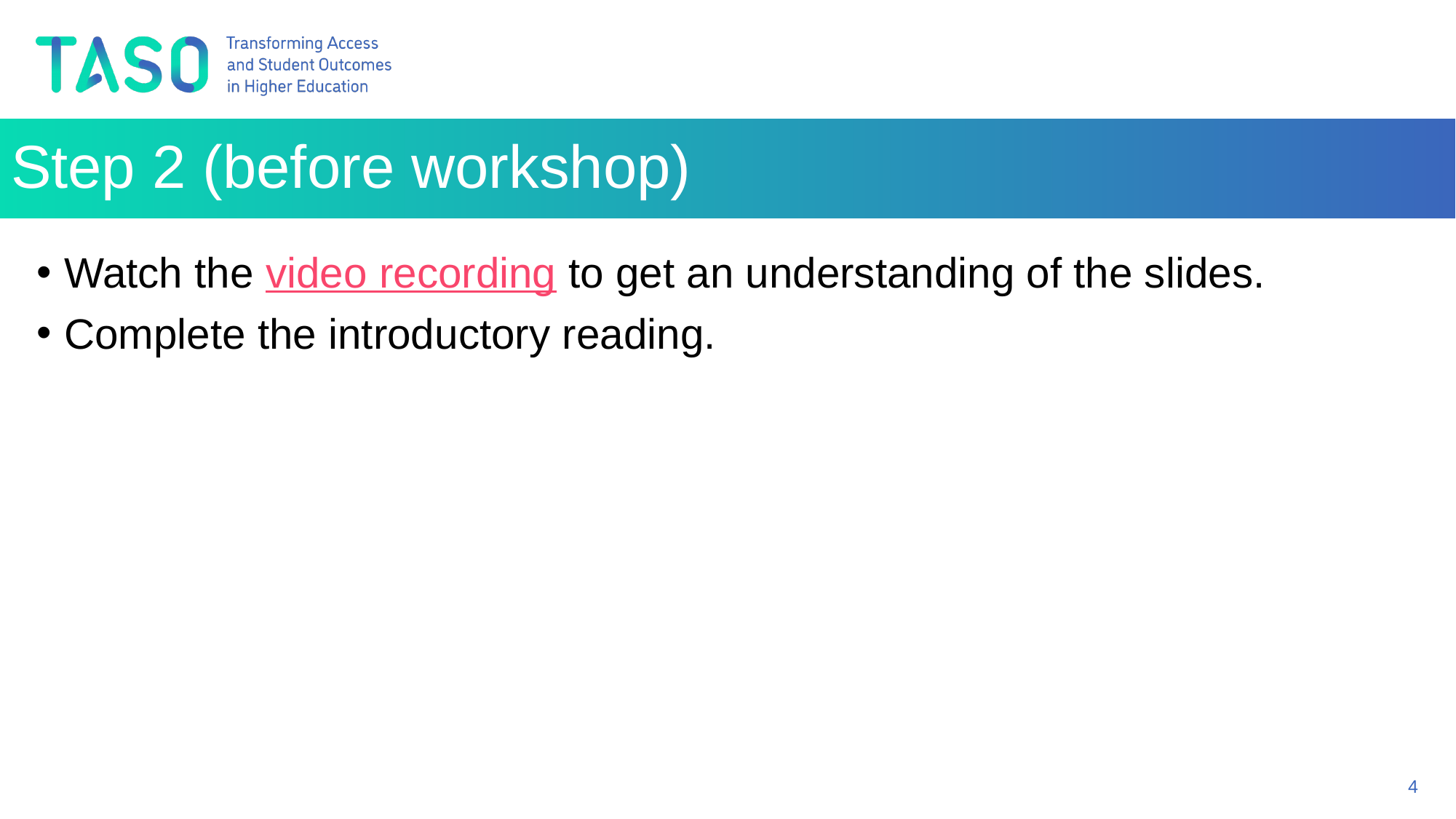

Step 2 (before workshop)
Watch the video recording to get an understanding of the slides.
Complete the introductory reading.

4